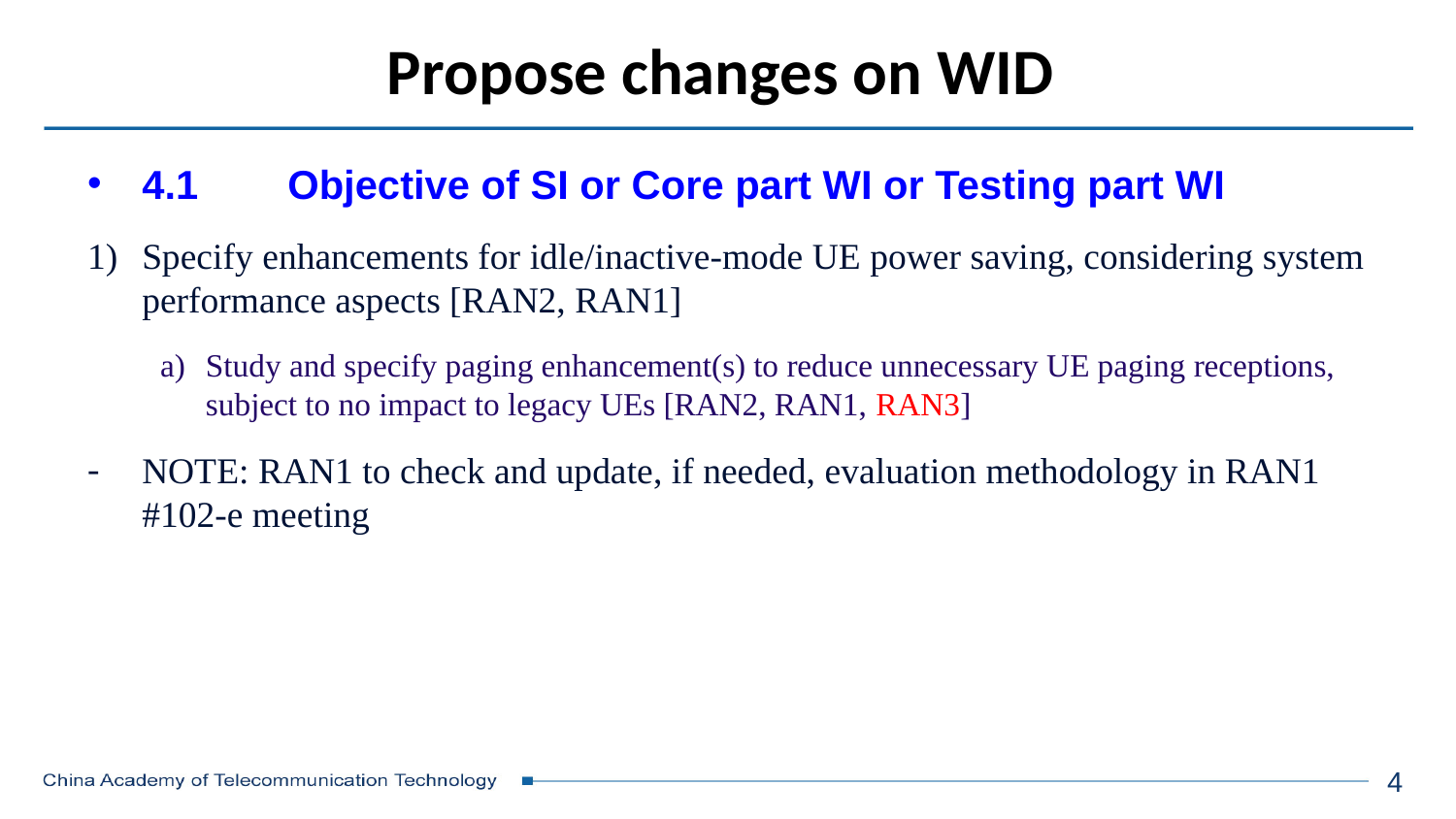

# Propose changes on WID
4.1	Objective of SI or Core part WI or Testing part WI
Specify enhancements for idle/inactive-mode UE power saving, considering system performance aspects [RAN2, RAN1]
Study and specify paging enhancement(s) to reduce unnecessary UE paging receptions, subject to no impact to legacy UEs [RAN2, RAN1, RAN3]
NOTE: RAN1 to check and update, if needed, evaluation methodology in RAN1 #102-e meeting

4